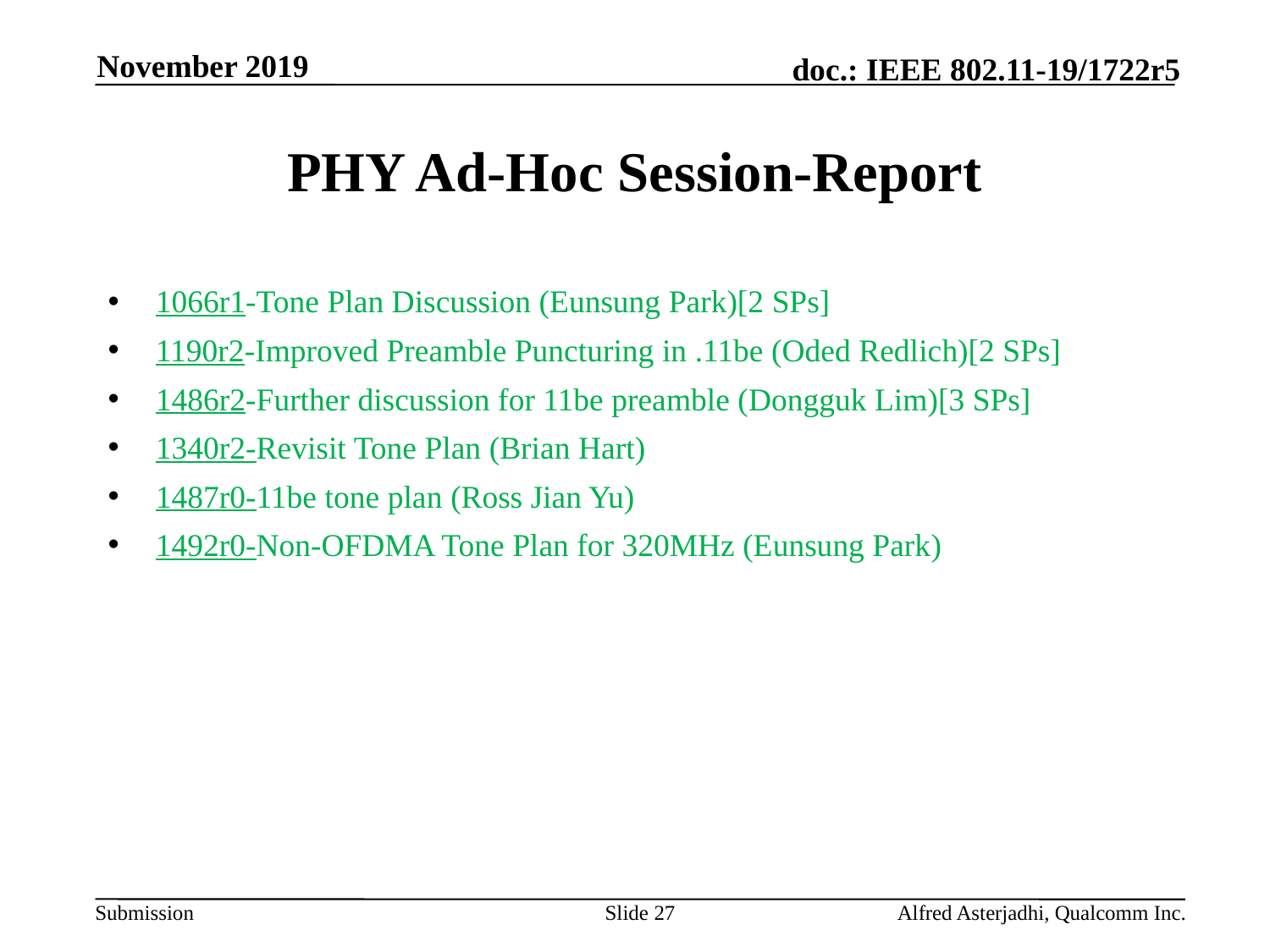

November 2019
# PHY Ad-Hoc Session-Report
1066r1-Tone Plan Discussion (Eunsung Park)[2 SPs]
1190r2-Improved Preamble Puncturing in .11be (Oded Redlich)[2 SPs]
1486r2-Further discussion for 11be preamble (Dongguk Lim)[3 SPs]
1340r2-Revisit Tone Plan (Brian Hart)
1487r0-11be tone plan (Ross Jian Yu)
1492r0-Non-OFDMA Tone Plan for 320MHz (Eunsung Park)

Slide 27
Alfred Asterjadhi, Qualcomm Inc.